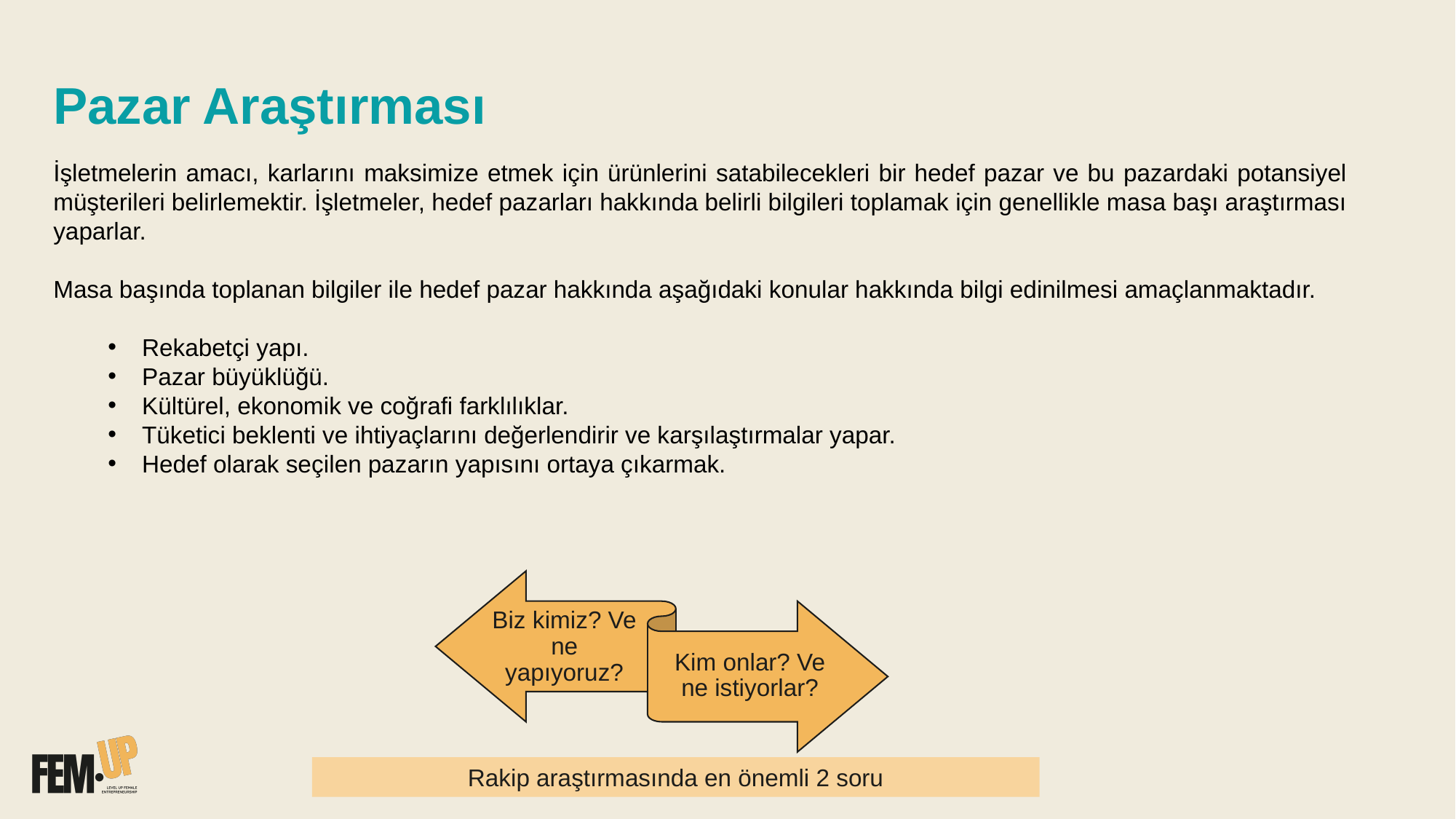

Pazar Araştırması
İşletmelerin amacı, karlarını maksimize etmek için ürünlerini satabilecekleri bir hedef pazar ve bu pazardaki potansiyel müşterileri belirlemektir. İşletmeler, hedef pazarları hakkında belirli bilgileri toplamak için genellikle masa başı araştırması yaparlar.

Masa başında toplanan bilgiler ile hedef pazar hakkında aşağıdaki konular hakkında bilgi edinilmesi amaçlanmaktadır.

Rekabetçi yapı.
Pazar büyüklüğü.
Kültürel, ekonomik ve coğrafi farklılıklar.
Tüketici beklenti ve ihtiyaçlarını değerlendirir ve karşılaştırmalar yapar.
Hedef olarak seçilen pazarın yapısını ortaya çıkarmak.

Biz kimiz? Ve ne yapıyoruz?
Kim onlar? Ve ne istiyorlar?
Rakip araştırmasında en önemli 2 soru